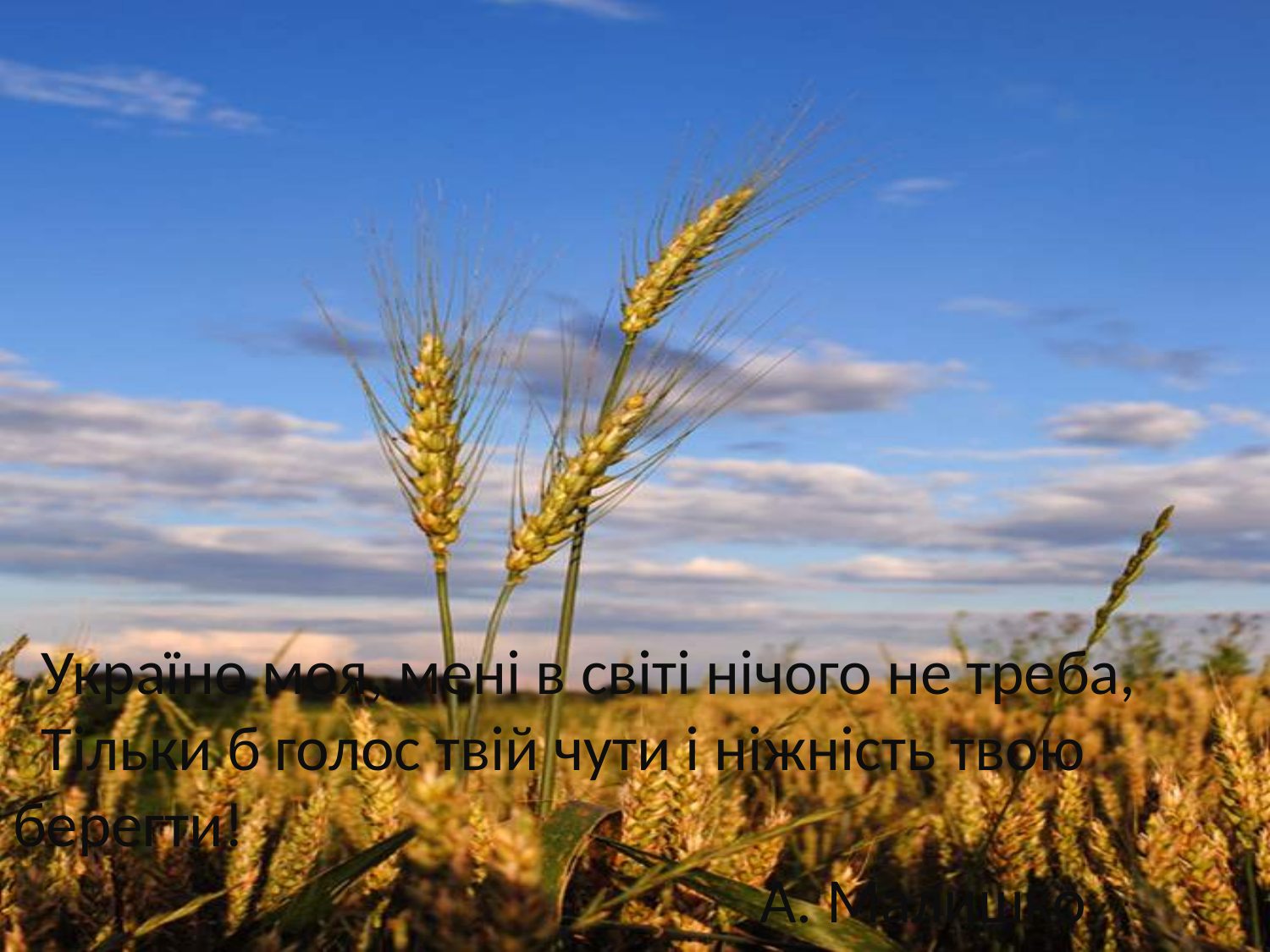

Україно моя, мені в світі нічого не треба,
  Тільки б голос твій чути і ніжність твою      берегти!
                                                    А. Малишко